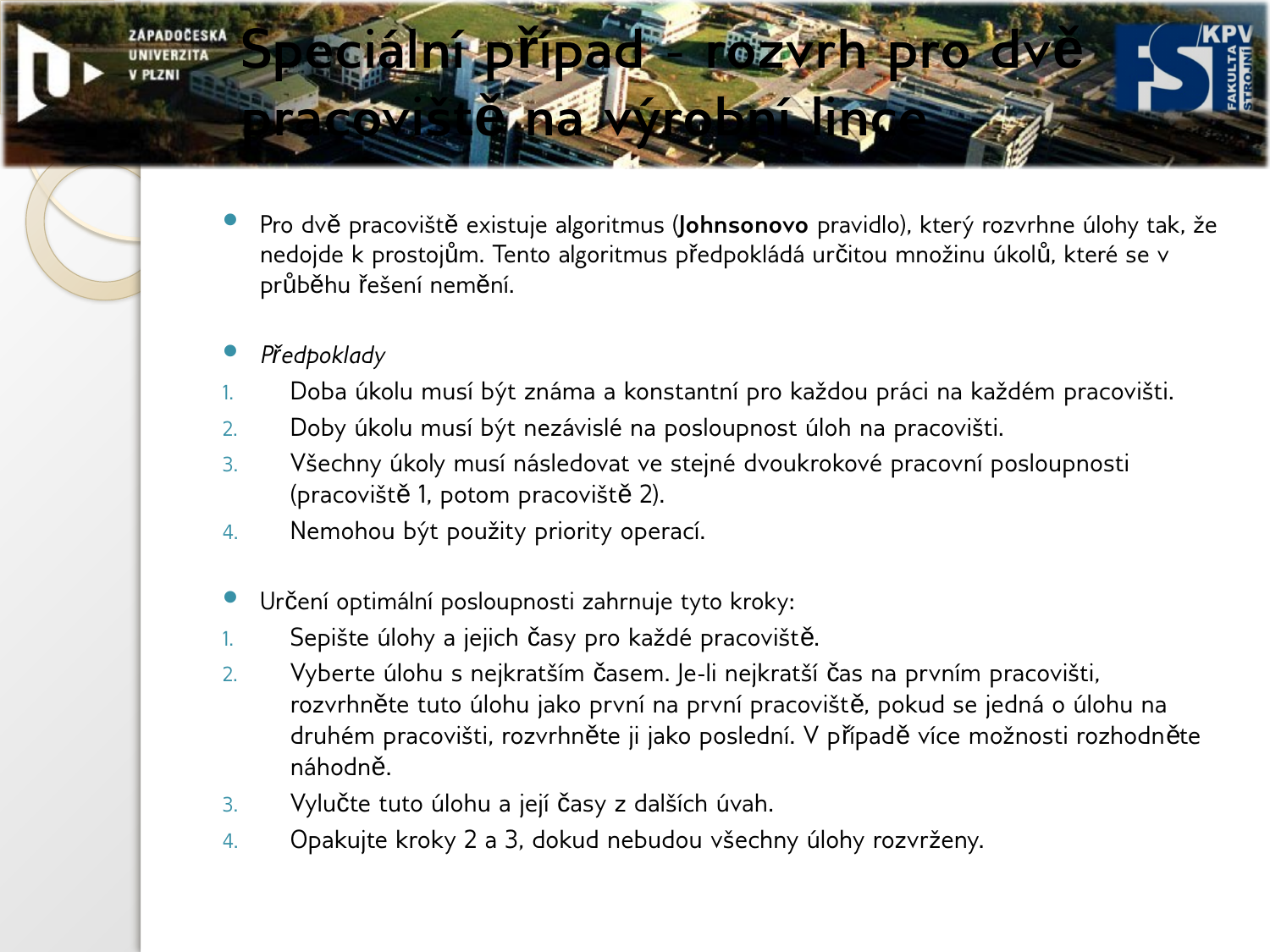

# Speciální případ - rozvrh pro dvě pracoviště na výrobní lince
Pro dvě pracoviště existuje algoritmus (Johnsonovo pravidlo), který rozvrhne úlohy tak, že nedojde k prostojům. Tento algoritmus předpokládá určitou množinu úkolů, které se v průběhu řešení nemění.

Předpoklady
Doba úkolu musí být známa a konstantní pro každou práci na každém pracovišti.
Doby úkolu musí být nezávislé na posloupnost úloh na pracovišti.
Všechny úkoly musí následovat ve stejné dvoukrokové pracovní posloupnosti (pracoviště 1, potom pracoviště 2).
Nemohou být použity priority operací.

Určení optimální posloupnosti zahrnuje tyto kroky:
Sepište úlohy a jejich časy pro každé pracoviště.
Vyberte úlohu s nejkratším časem. Je-li nejkratší čas na prvním pracovišti, rozvrhněte tuto úlohu jako první na první pracoviště, pokud se jedná o úlohu na druhém pracovišti, rozvrhněte ji jako poslední. V případě více možnosti rozhodněte náhodně.
Vylučte tuto úlohu a její časy z dalších úvah.
Opakujte kroky 2 a 3, dokud nebudou všechny úlohy rozvrženy.